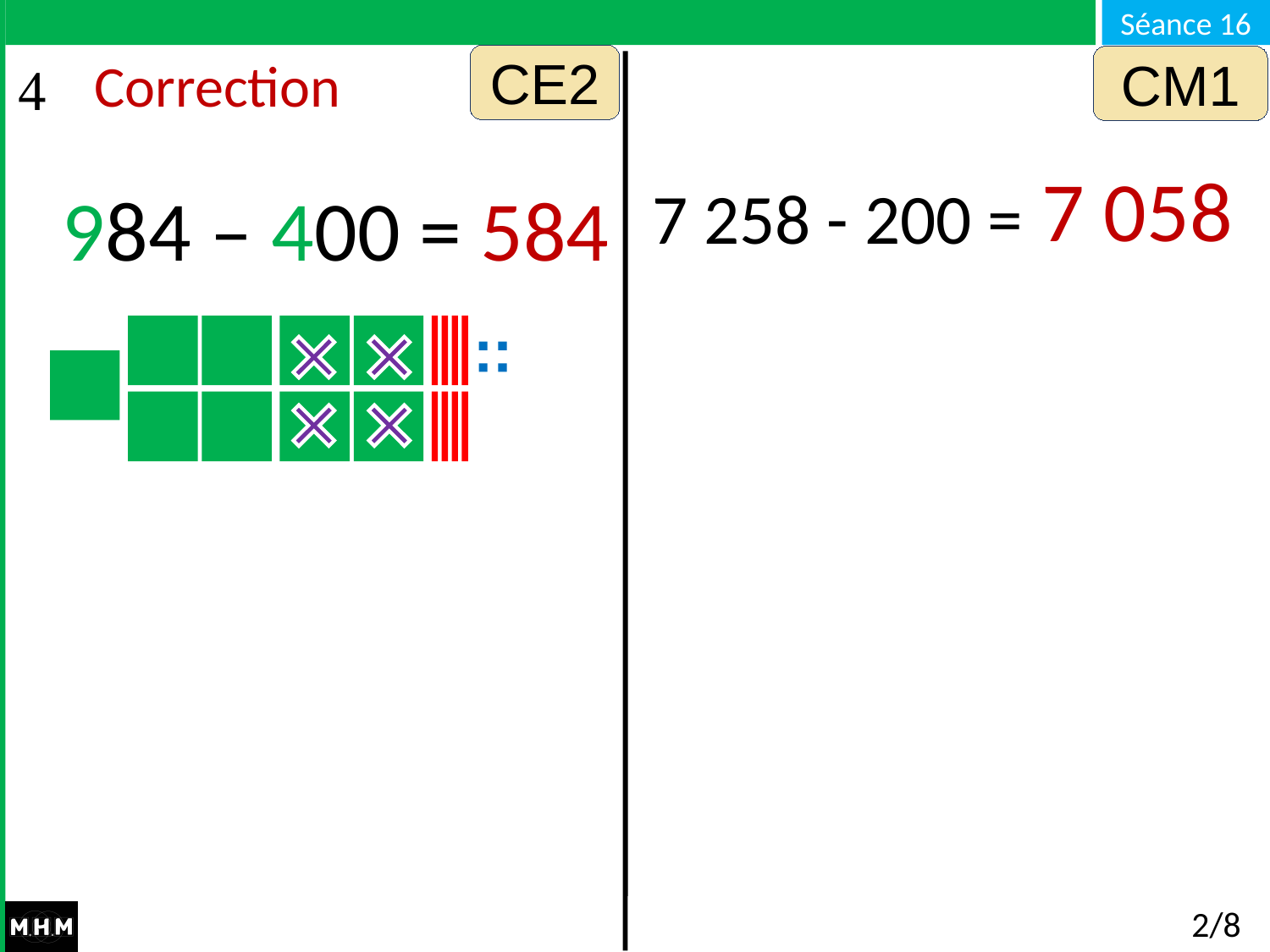

CE2
CM1
# Correction

7 058
7 258 - 200 = …
584
984 – 400 =

2/8